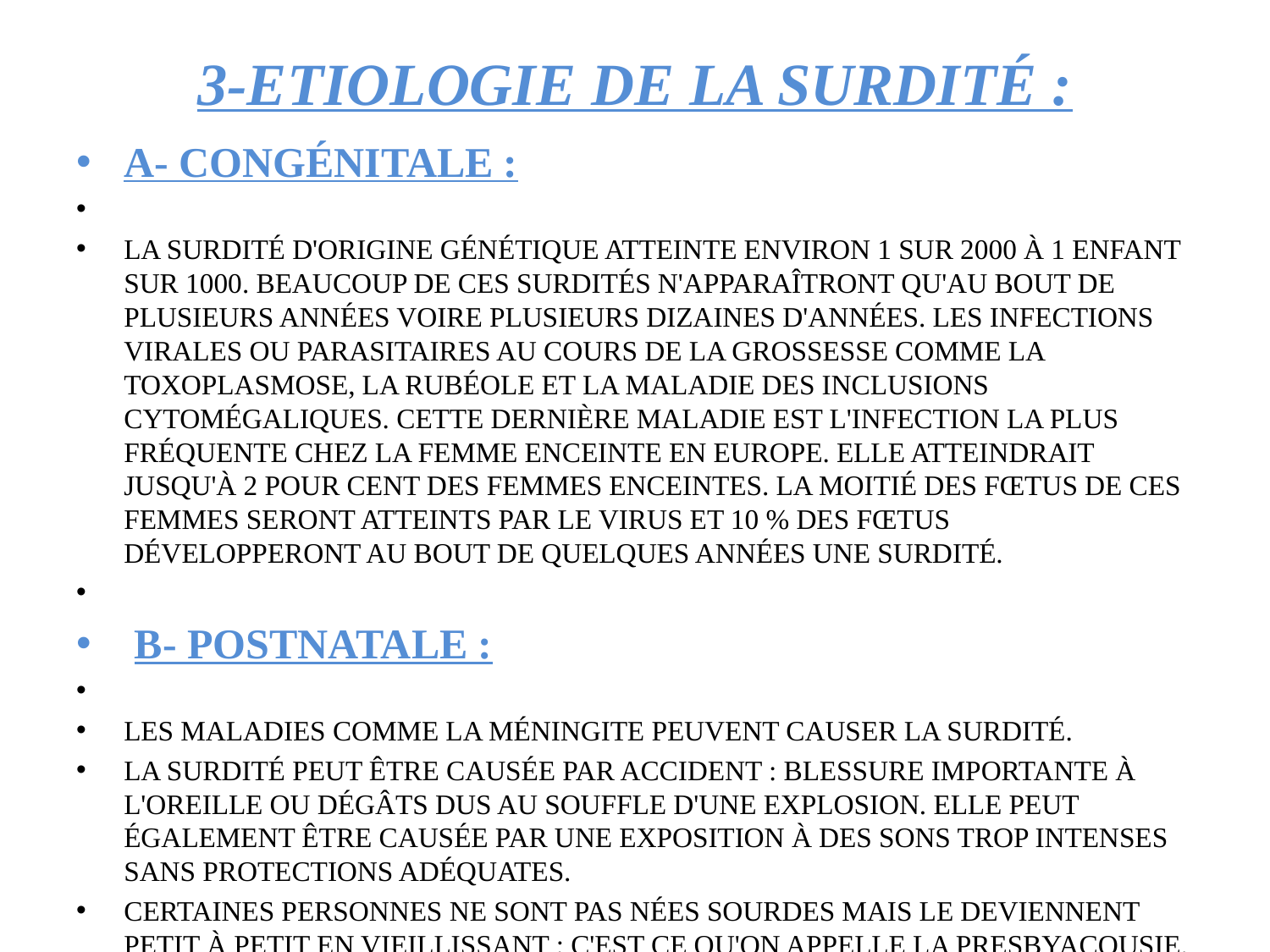

# 3-Etiologie de la Surdité :
A- Congénitale :

La surdité d'origine génétique atteinte environ 1 sur 2000 à 1 enfant sur 1000. Beaucoup de ces surdités n'apparaîtront qu'au bout de plusieurs années voire plusieurs dizaines d'années. Les infections virales ou parasitaires au cours de la grossesse comme la toxoplasmose, la rubéole et la maladie des inclusions cytomégaliques. Cette dernière maladie est l'infection la plus fréquente chez la femme enceinte en Europe. Elle atteindrait jusqu'à 2 pour cent des femmes enceintes. La moitié des fœtus de ces femmes seront atteints par le virus et 10 % des fœtus développeront au bout de quelques années une surdité.

 B- Postnatale :

Les maladies comme la méningite peuvent causer la surdité.
La surdité peut être causée par accident : blessure importante à l'oreille ou dégâts dus au souffle d'une explosion. Elle peut également être causée par une exposition à des sons trop intenses sans protections adéquates.
Certaines personnes ne sont pas nées sourdes mais le deviennent petit à petit en vieillissant ; c'est ce qu'on appelle la presbyacousie.